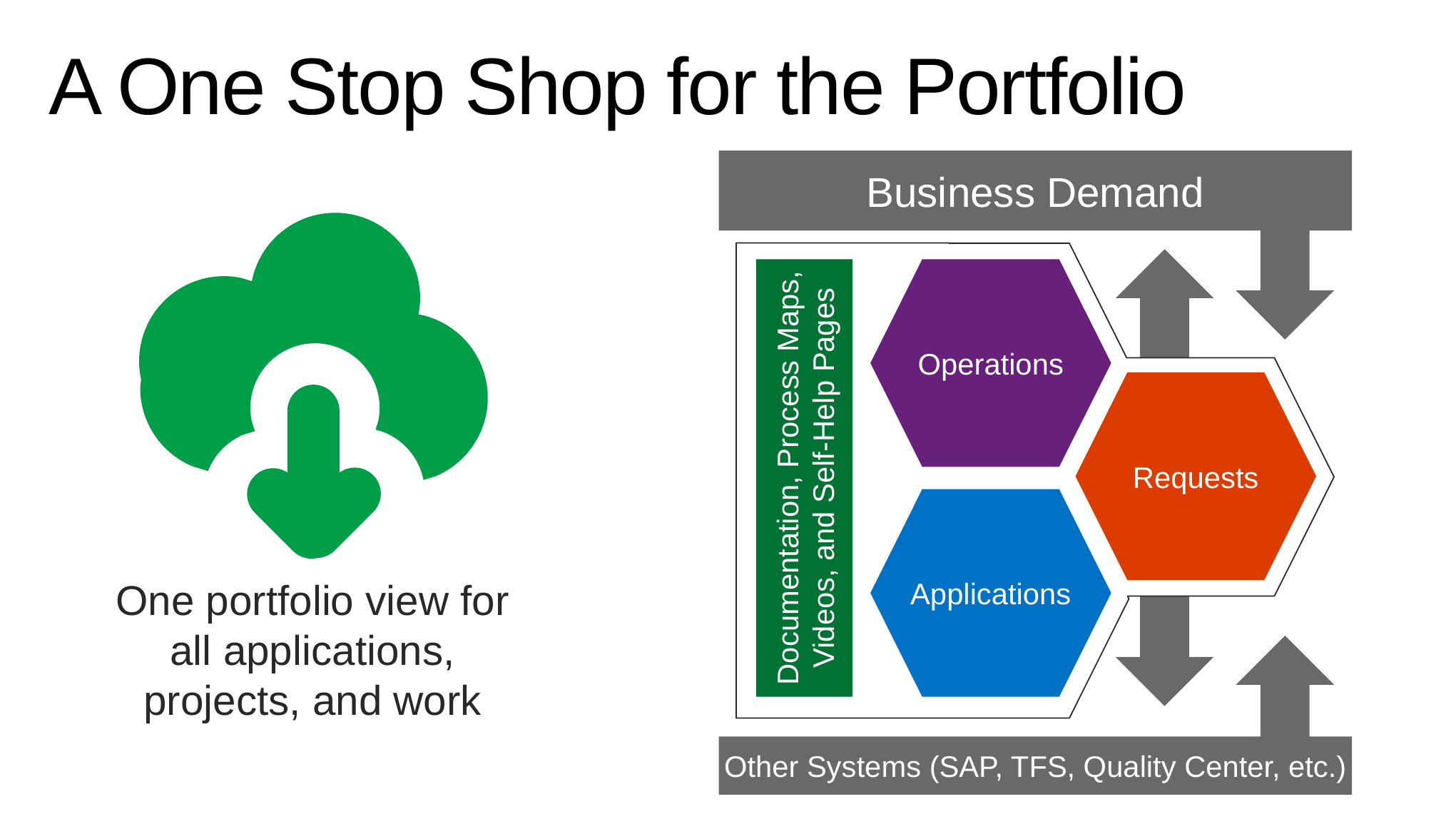

# A One Stop Shop for the Portfolio
Business Demand

Documentation, Process Maps, Videos, and Self-Help Pages
Operations
Requests
Applications
One portfolio view for all applications, projects, and work

Other Systems (SAP, TFS, Quality Center, etc.)